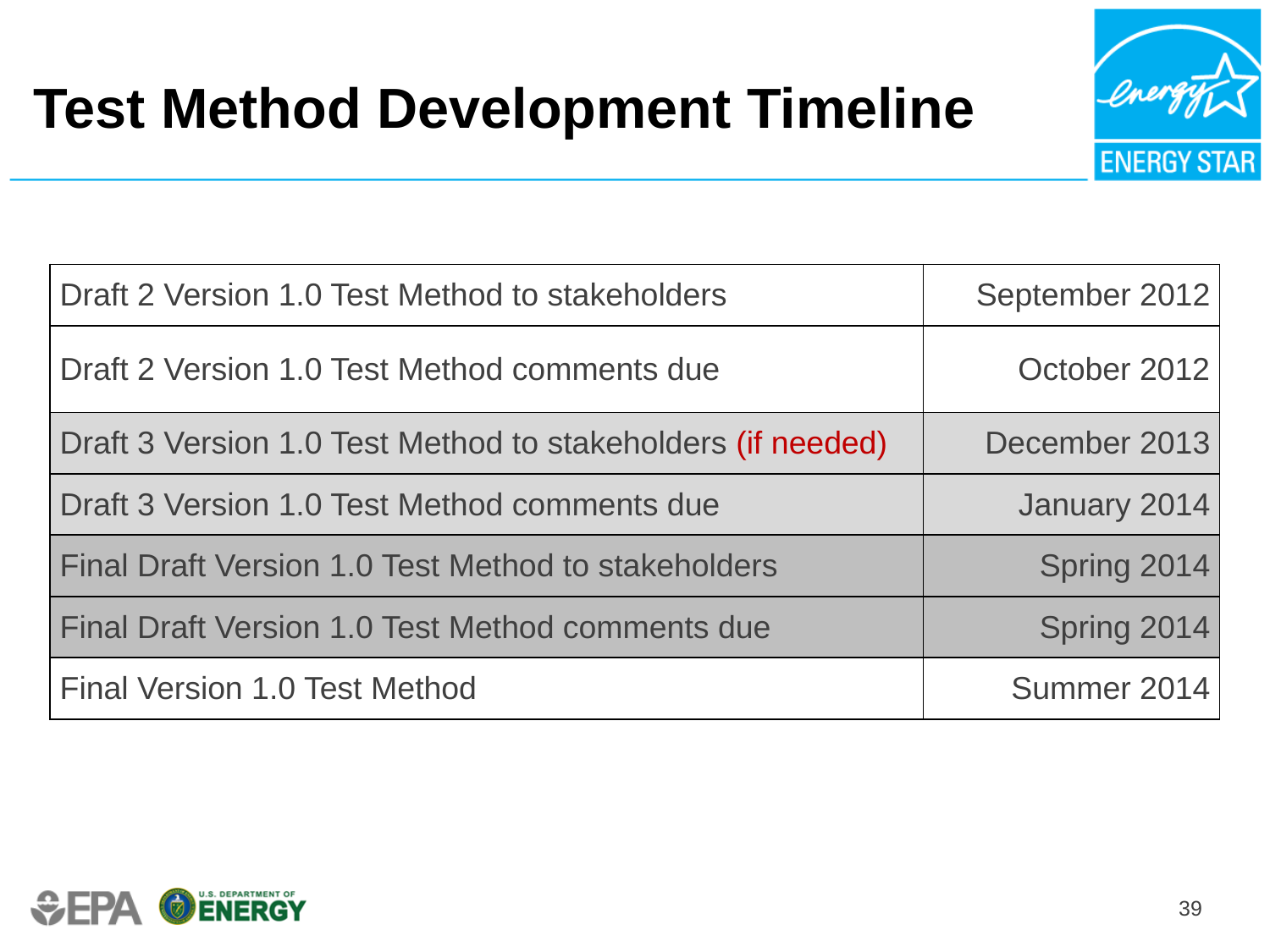

# Test Method Development Timeline
| Draft 2 Version 1.0 Test Method to stakeholders | September 2012 |
| --- | --- |
| Draft 2 Version 1.0 Test Method comments due | October 2012 |
| Draft 3 Version 1.0 Test Method to stakeholders (if needed) | December 2013 |
| Draft 3 Version 1.0 Test Method comments due | January 2014 |
| Final Draft Version 1.0 Test Method to stakeholders | Spring 2014 |
| Final Draft Version 1.0 Test Method comments due | Spring 2014 |
| Final Version 1.0 Test Method | Summer 2014 |